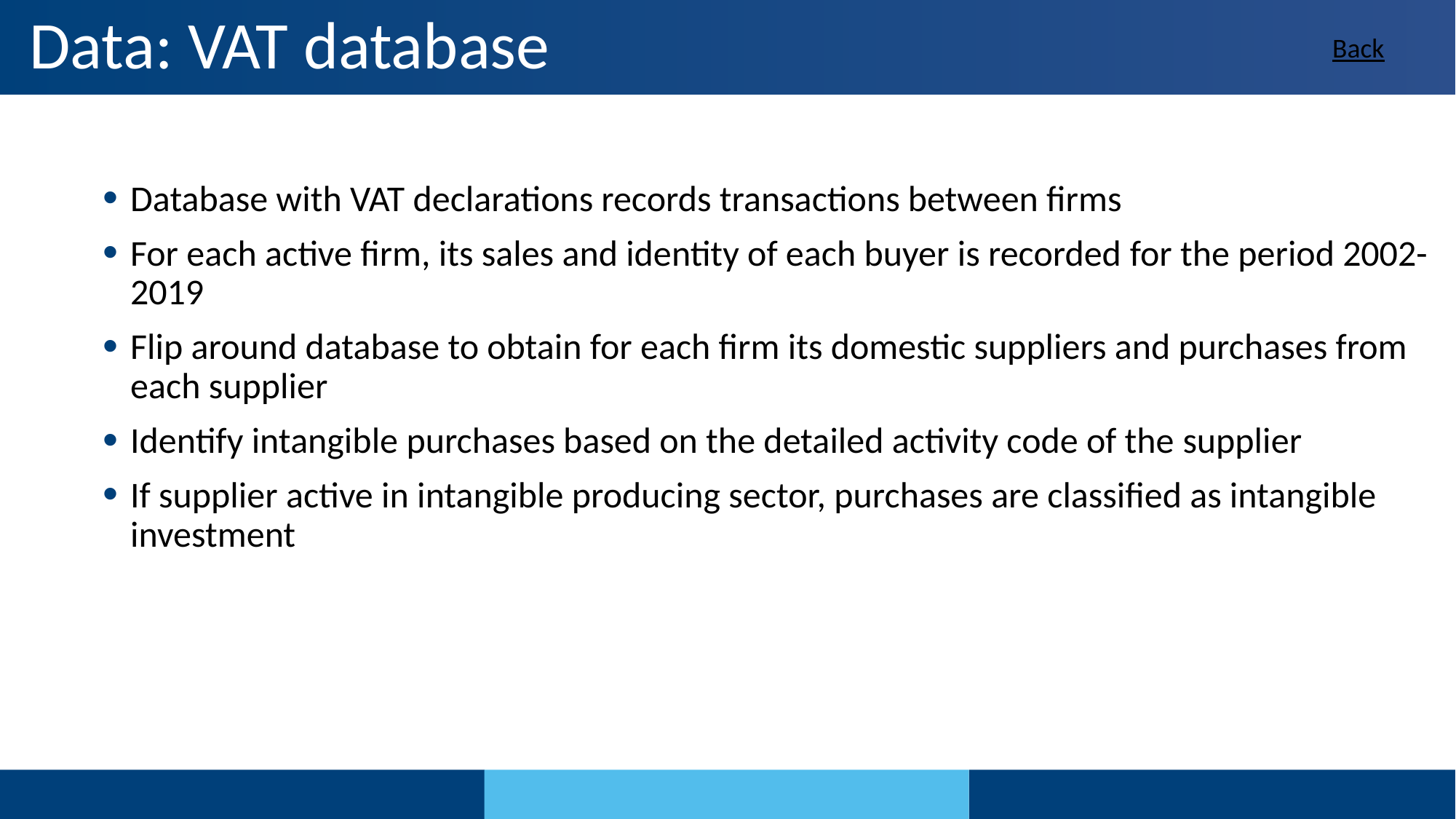

# Data: VAT database
Back
Database with VAT declarations records transactions between firms
For each active firm, its sales and identity of each buyer is recorded for the period 2002-2019
Flip around database to obtain for each firm its domestic suppliers and purchases from each supplier
Identify intangible purchases based on the detailed activity code of the supplier
If supplier active in intangible producing sector, purchases are classified as intangible investment